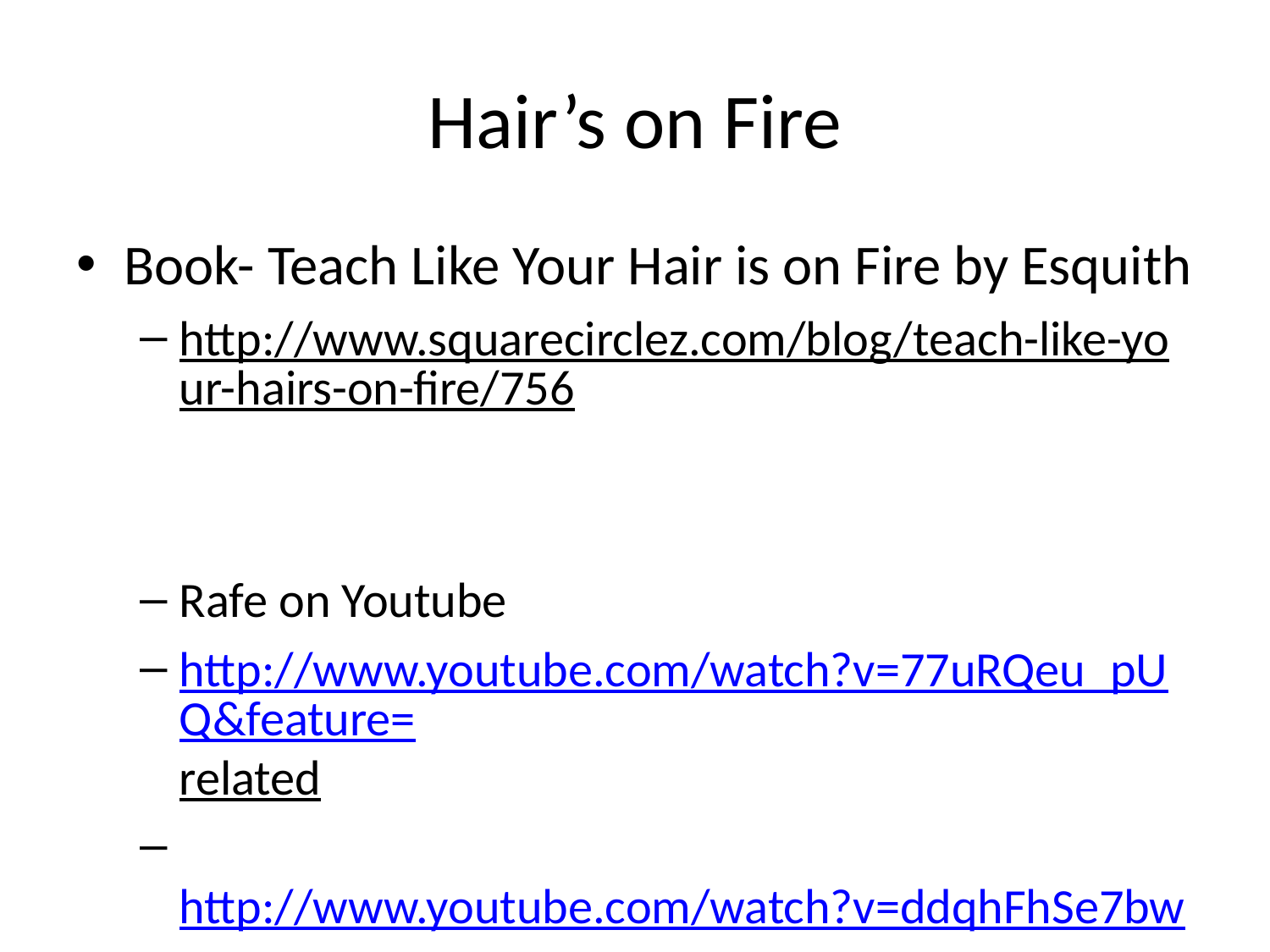

# Hair’s on Fire
Book- Teach Like Your Hair is on Fire by Esquith
http://www.squarecirclez.com/blog/teach-like-your-hairs-on-fire/756

Rafe on Youtube
http://www.youtube.com/watch?v=77uRQeu_pUQ&feature=related
 http://www.youtube.com/watch?v=ddqhFhSe7bw